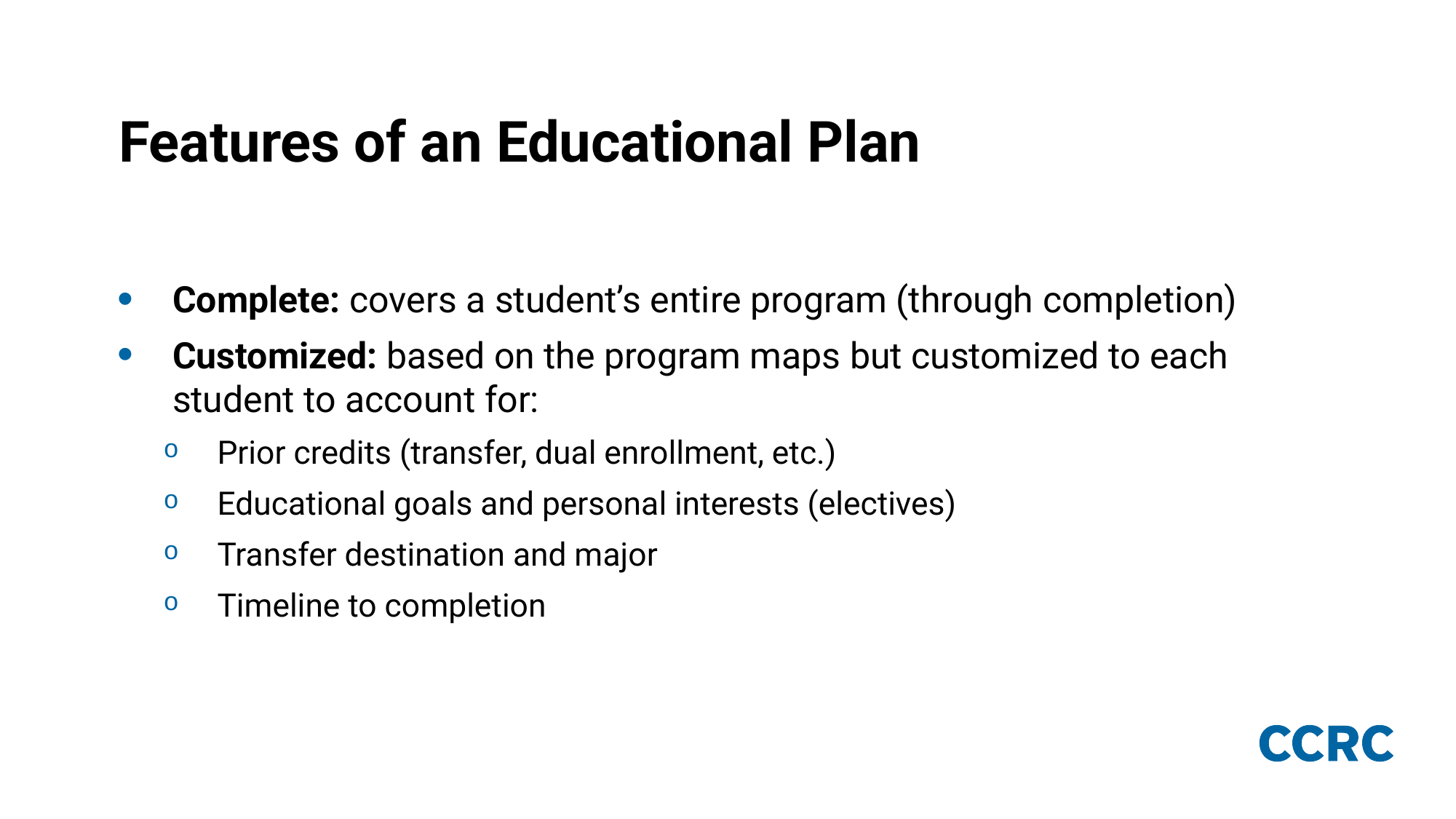

# Features of an Educational Plan
Complete: covers a student’s entire program (through completion)
Customized: based on the program maps but customized to each student to account for:
Prior credits (transfer, dual enrollment, etc.)
Educational goals and personal interests (electives)
Transfer destination and major
Timeline to completion